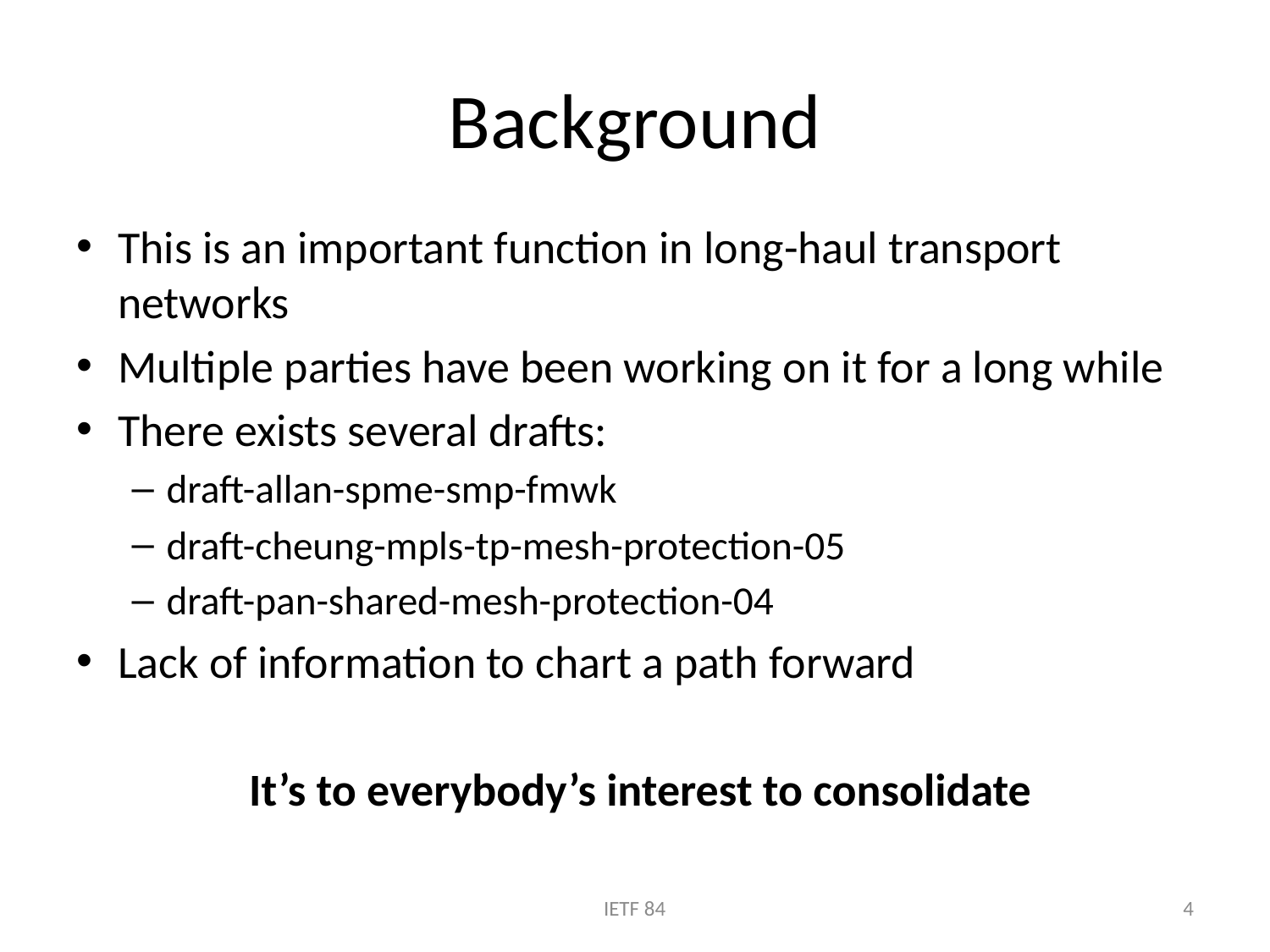

# Background
This is an important function in long-haul transport networks
Multiple parties have been working on it for a long while
There exists several drafts:
draft-allan-spme-smp-fmwk
draft-cheung-mpls-tp-mesh-protection-05
draft-pan-shared-mesh-protection-04
Lack of information to chart a path forward

It’s to everybody’s interest to consolidate
IETF 84
4